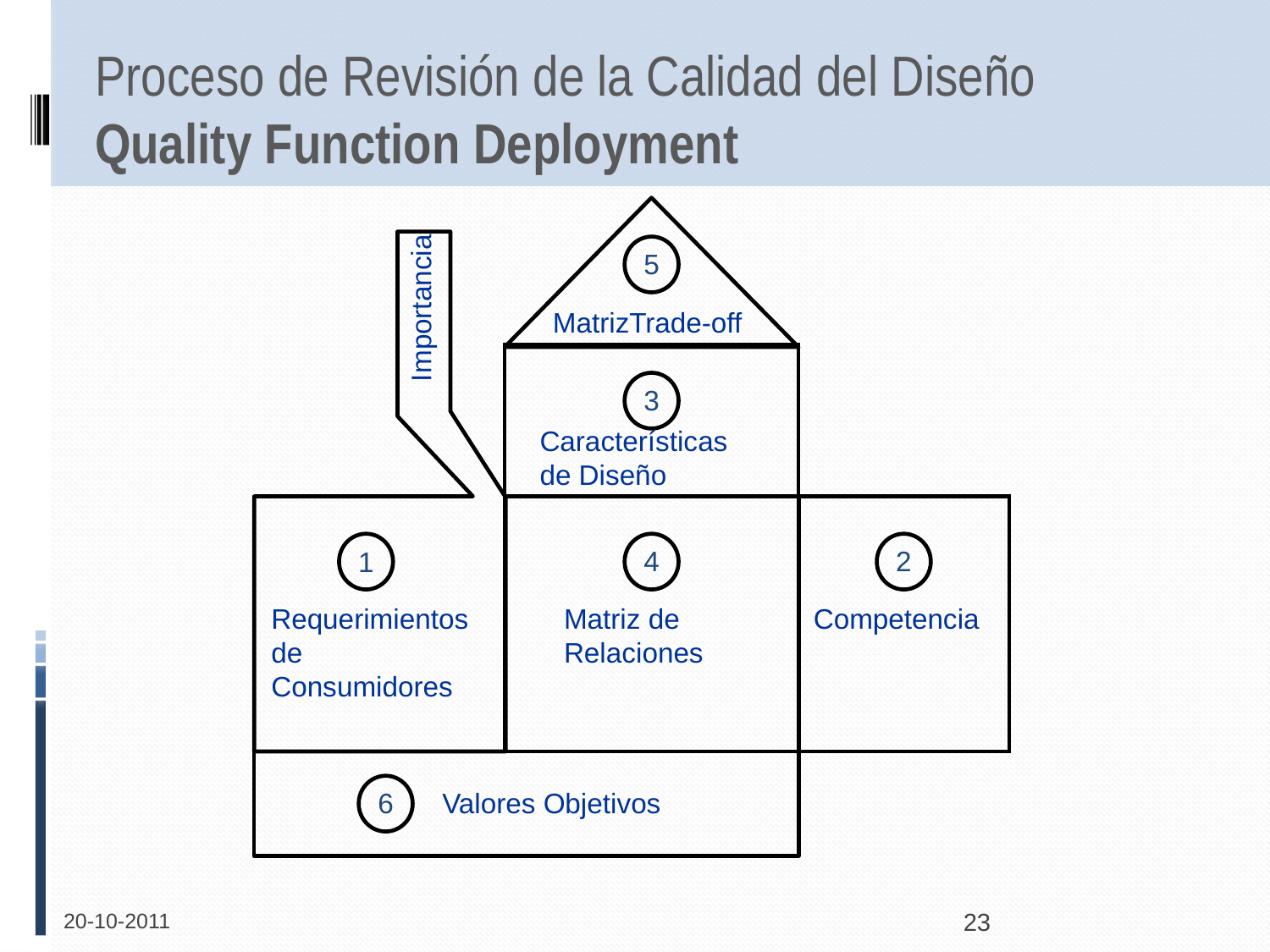

# Proceso de Revisión de la Calidad del Diseño Quality Function Deployment

5
Importancia
MatrizTrade-off

3
Características de Diseño

1

4

2
Requerimientos de Consumidores
Matriz de Relaciones
Competencia

6
Valores Objetivos
20-10-2011
23